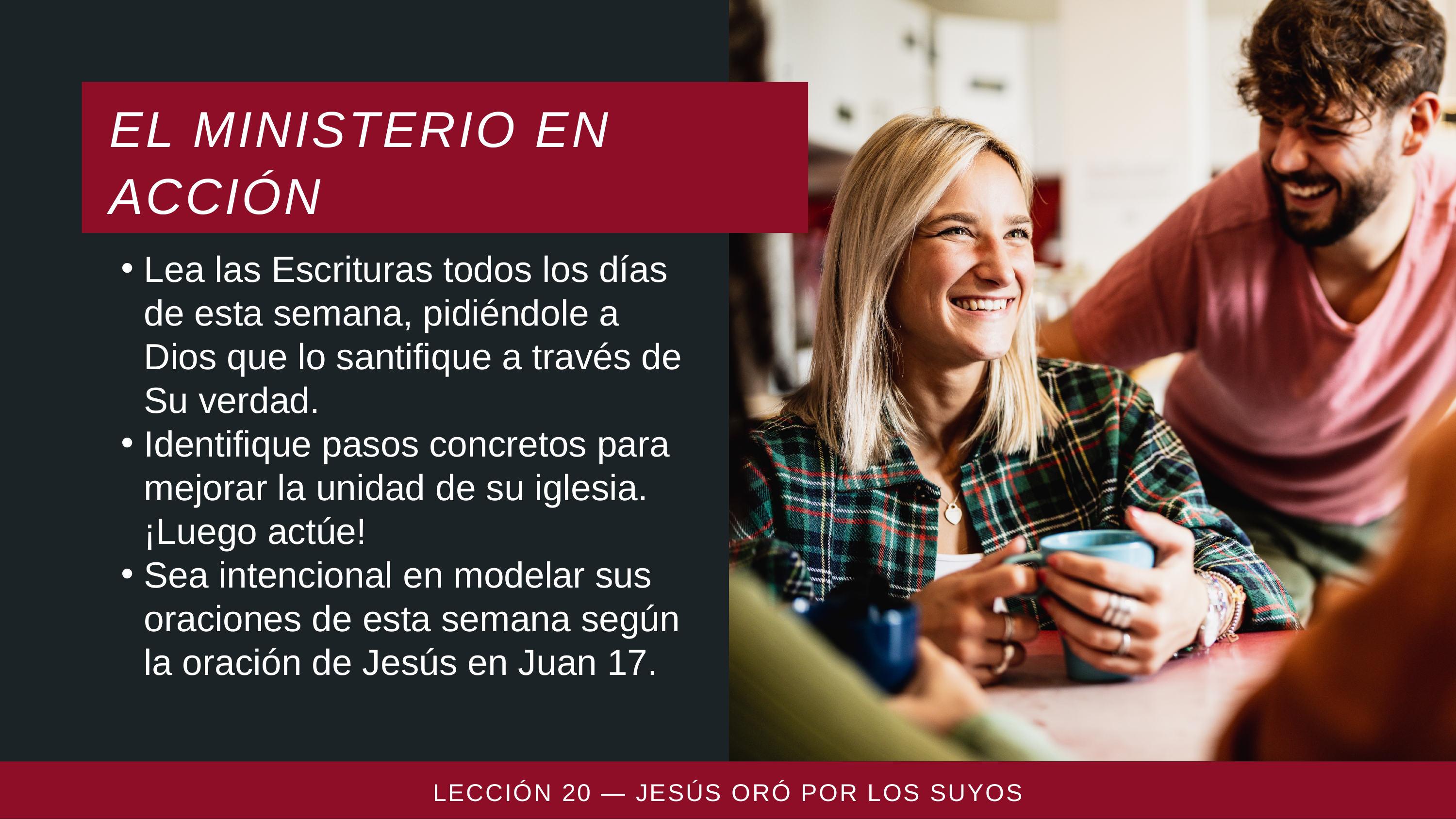

Lea las Escrituras todos los días de esta semana, pidiéndole a Dios que lo santifique a través de Su verdad.
Identifique pasos concretos para mejorar la unidad de su iglesia. ¡Luego actúe!
Sea intencional en modelar sus oraciones de esta semana según la oración de Jesús en Juan 17.